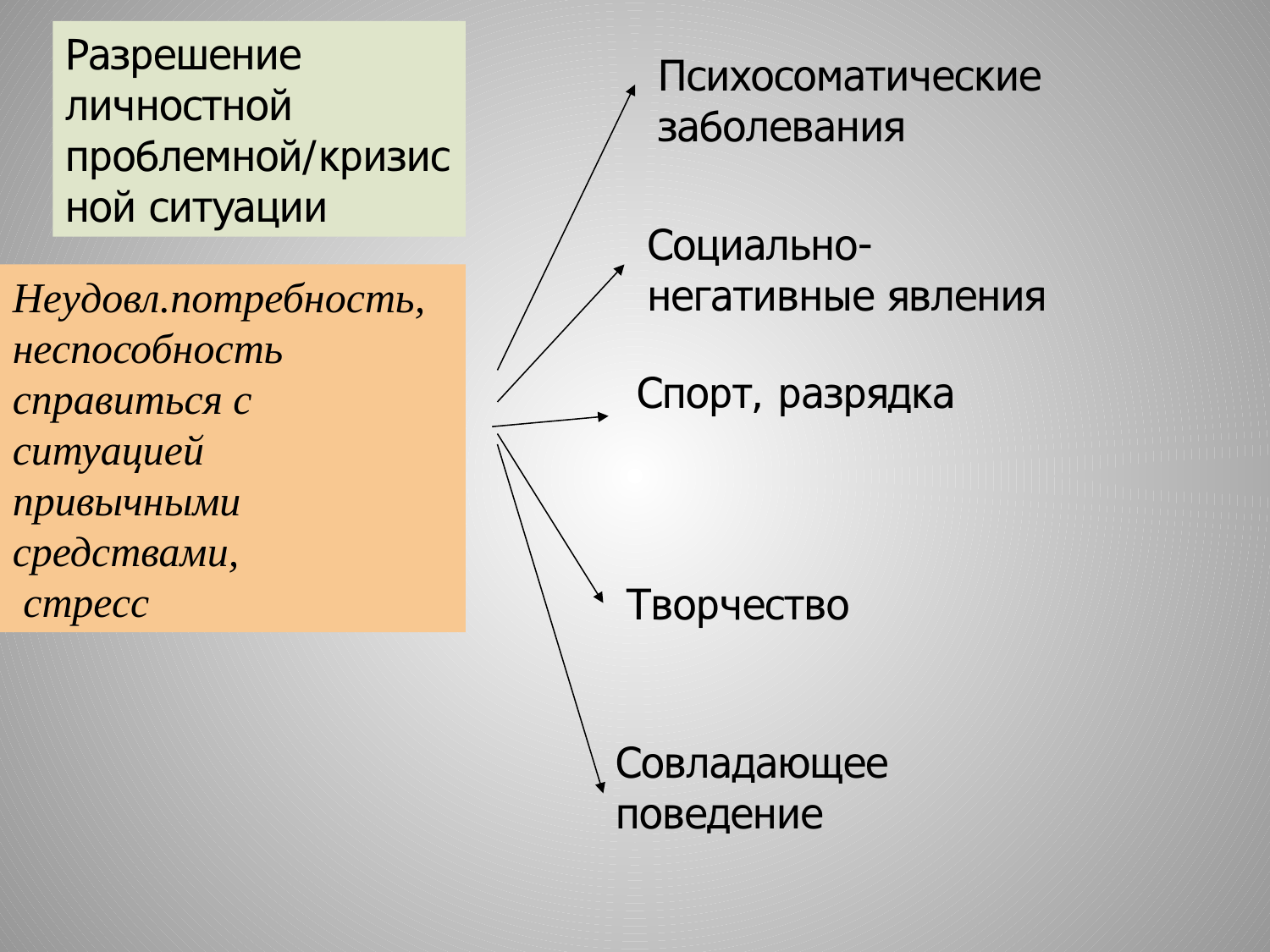

Разрешение личностной проблемной/кризисной ситуации
Психосоматические заболевания

Социально-негативные явления

Неудовл.потребность,
неспособность справиться с ситуацией  привычными средствами,
 стресс

Спорт, разрядка

Творчество

Совладающее поведение